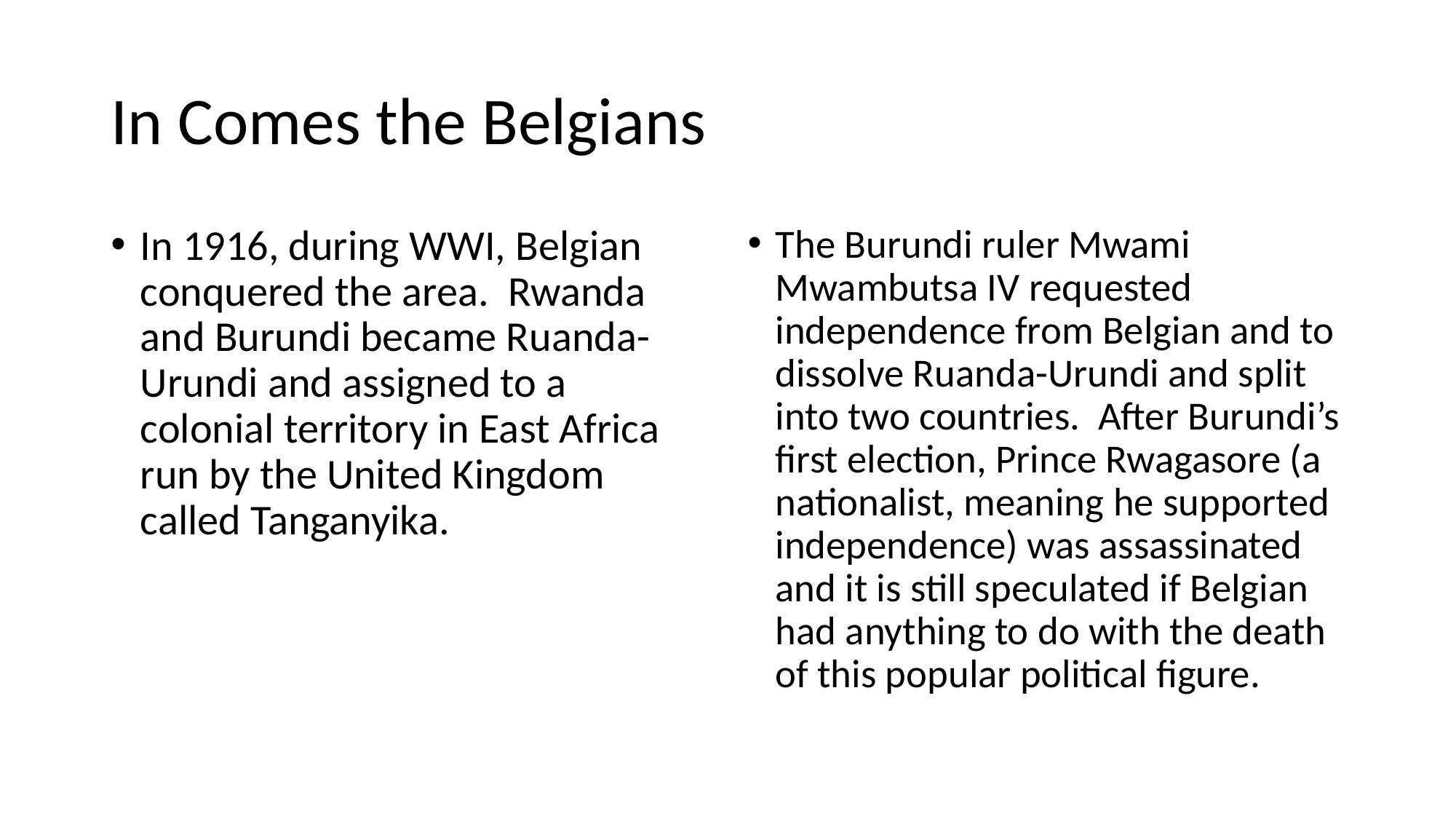

# In Comes the Belgians
In 1916, during WWI, Belgian conquered the area.  Rwanda and Burundi became Ruanda-Urundi and assigned to a colonial territory in East Africa run by the United Kingdom called Tanganyika.
The Burundi ruler Mwami Mwambutsa IV requested independence from Belgian and to dissolve Ruanda-Urundi and split into two countries.  After Burundi’s first election, Prince Rwagasore (a nationalist, meaning he supported independence) was assassinated and it is still speculated if Belgian had anything to do with the death of this popular political figure.